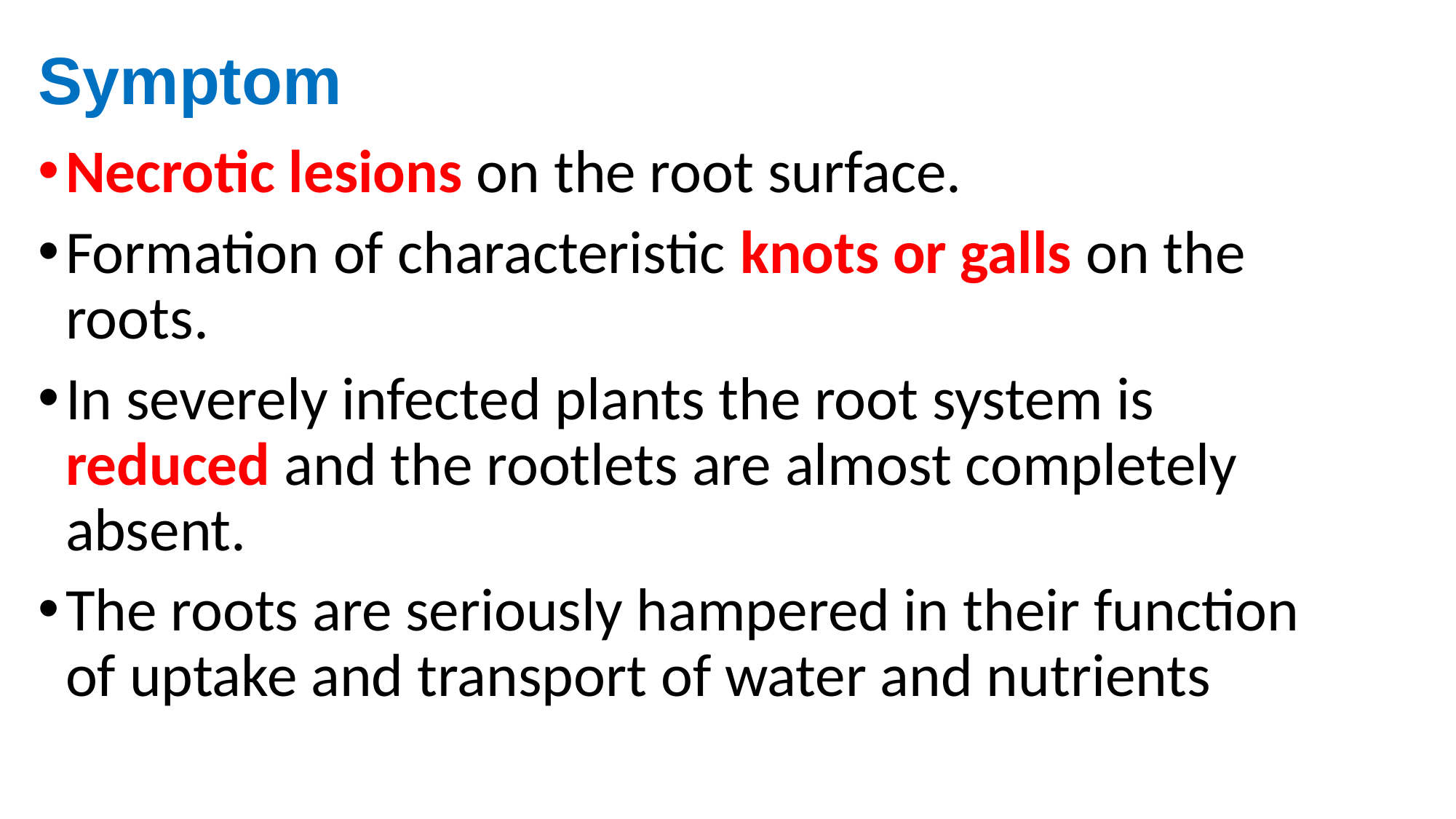

# Symptom
Necrotic lesions on the root surface.
Formation of characteristic knots or galls on the roots.
In severely infected plants the root system is reduced and the rootlets are almost completely absent.
The roots are seriously hampered in their function of uptake and transport of water and nutrients